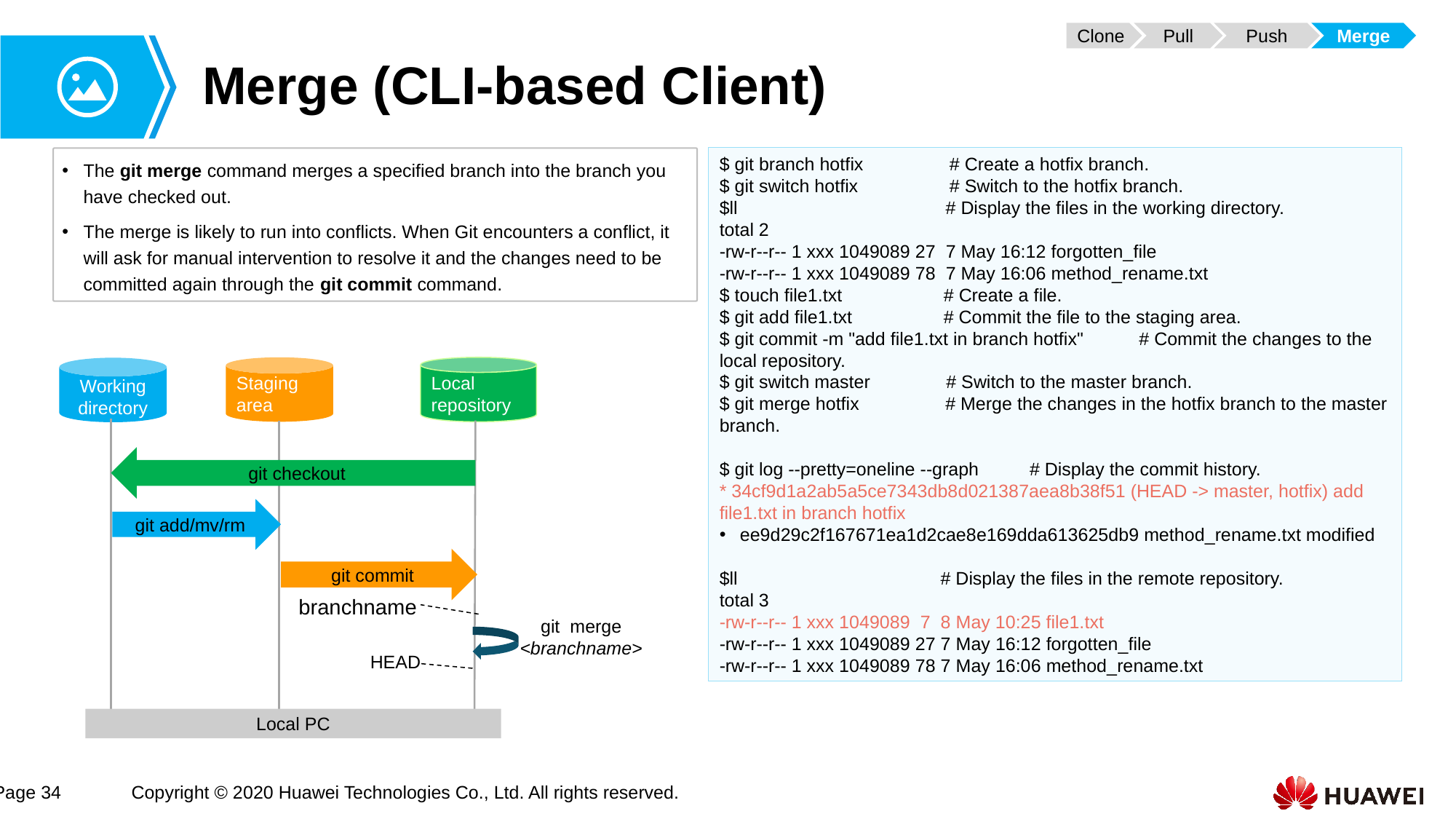

Clone
Pull
Push
Merge
# Merge (CLI-based Client)
$ git branch hotfix                 # Create a hotfix branch.
$ git switch hotfix                  # Switch to the hotfix branch.
$ll                                         # Display the files in the working directory.
total 2
-rw-r--r-- 1 xxx 1049089 27  7 May 16:12 forgotten_file
-rw-r--r-- 1 xxx 1049089 78  7 May 16:06 method_rename.txt
$ touch file1.txt                    # Create a file.
$ git add file1.txt                  # Commit the file to the staging area.
$ git commit -m "add file1.txt in branch hotfix"           # Commit the changes to the local repository.
$ git switch master               # Switch to the master branch.
$ git merge hotfix                 # Merge the changes in the hotfix branch to the master branch.

$ git log --pretty=oneline --graph          # Display the commit history.
* 34cf9d1a2ab5a5ce7343db8d021387aea8b38f51 (HEAD -> master, hotfix) add file1.txt in branch hotfix
ee9d29c2f167671ea1d2cae8e169dda613625db9 method_rename.txt modified

$ll                                        # Display the files in the remote repository.
total 3
-rw-r--r-- 1 xxx 1049089  7  8 May 10:25 file1.txt
-rw-r--r-- 1 xxx 1049089 27 7 May 16:12 forgotten_file
-rw-r--r-- 1 xxx 1049089 78 7 May 16:06 method_rename.txt
The git merge command merges a specified branch into the branch you have checked out.
The merge is likely to run into conflicts. When Git encounters a conflict, it will ask for manual intervention to resolve it and the changes need to be committed again through the git commit command.
Local
repository
Staging
area
Working
directory
git checkout
git add/mv/rm
git commit

HEAD
git  merge
 <branchname>
Local PC
 branchname